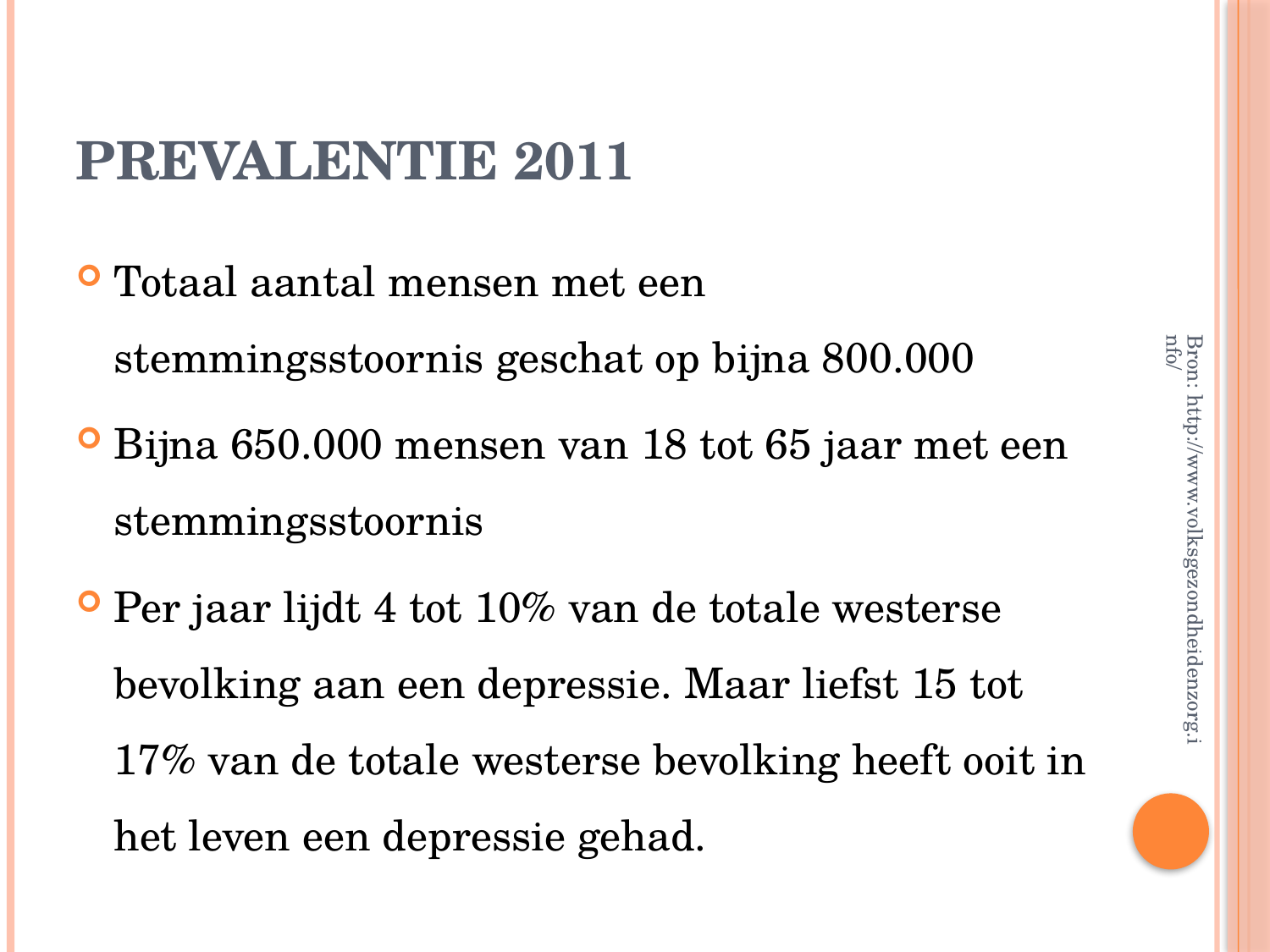

# Prevalentie 2011
Totaal aantal mensen met een stemmingsstoornis geschat op bijna 800.000
Bijna 650.000 mensen van 18 tot 65 jaar met een stemmingsstoornis
Per jaar lijdt 4 tot 10% van de totale westerse bevolking aan een depressie. Maar liefst 15 tot 17% van de totale westerse bevolking heeft ooit in het leven een depressie gehad.
Bron: http://www.volksgezondheidenzorg.info/